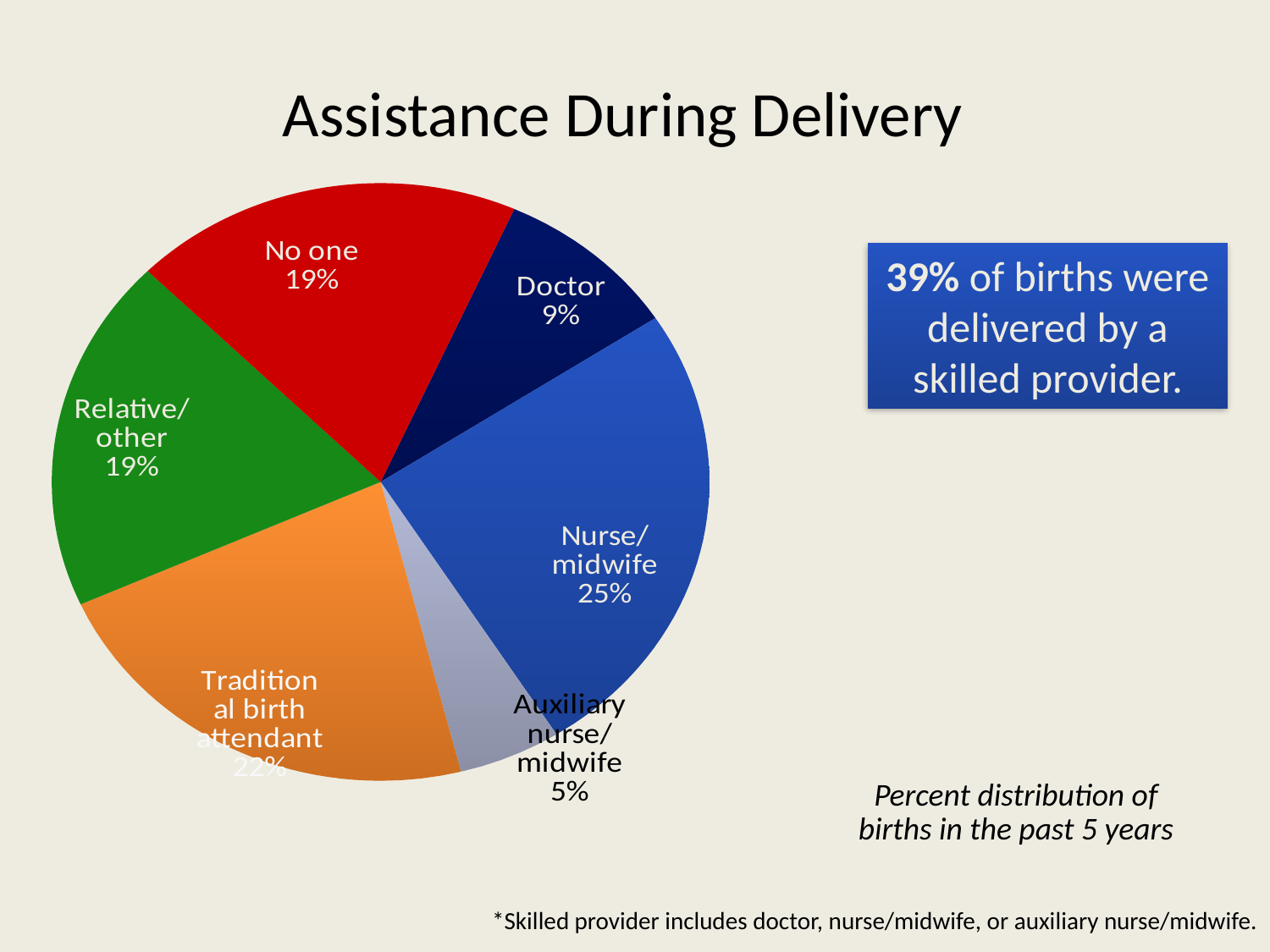

# Assistance During Delivery

### Chart

| Category | #REF! |
|---|---|
| Doctor | 9.0 |
| Nurse/ midwife | 25.0 |
| Auxiliary nurse/ midwife | 5.0 |
| Traditional birth attendant | 22.0 |
| Relative/ other | 19.0 |
| No one | 19.0 |
39% of births were delivered by a skilled provider.
Percent distribution of births in the past 5 years
*Skilled provider includes doctor, nurse/midwife, or auxiliary nurse/midwife.